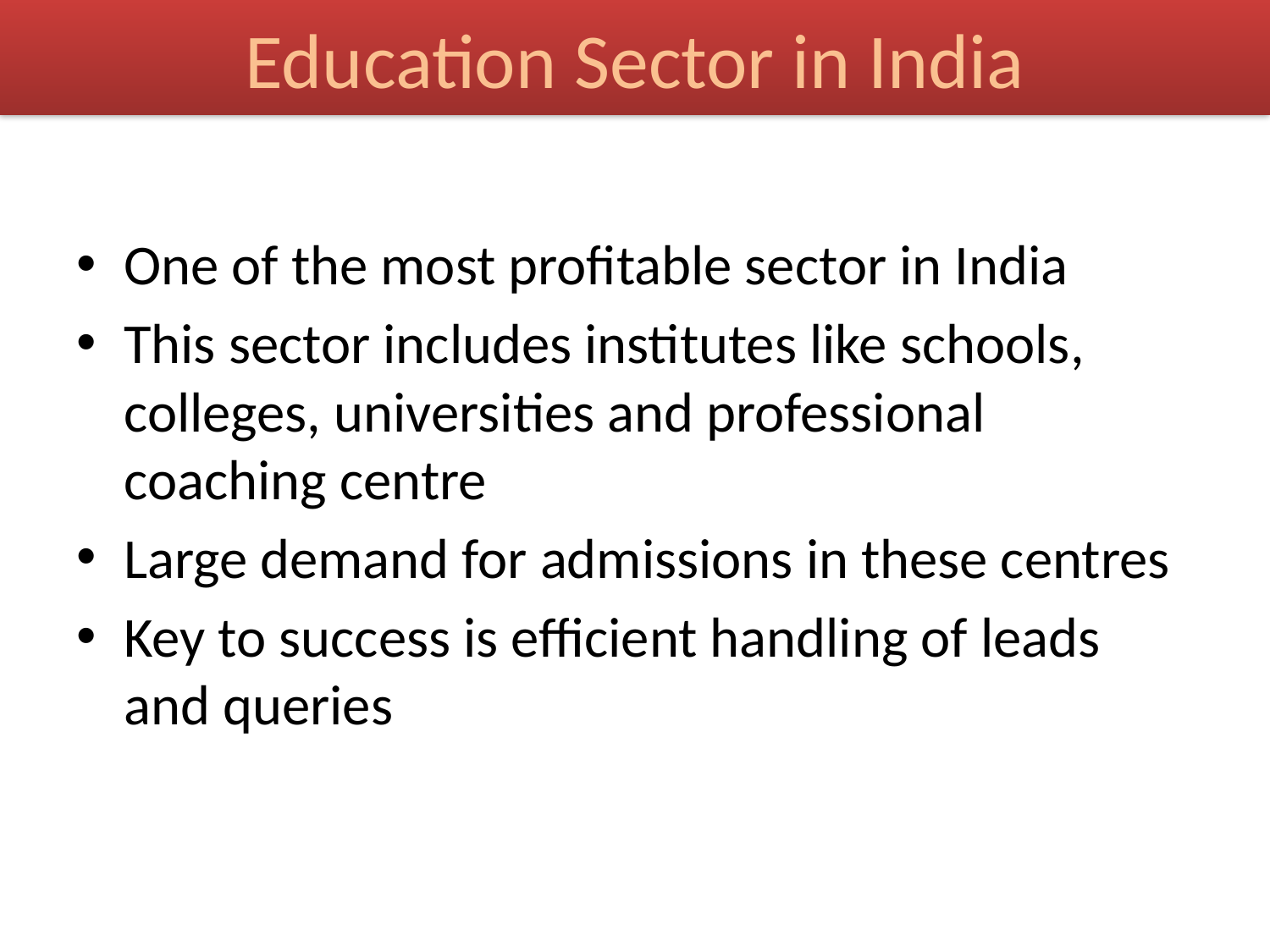

Education Sector in India
One of the most profitable sector in India
This sector includes institutes like schools, colleges, universities and professional coaching centre
Large demand for admissions in these centres
Key to success is efficient handling of leads and queries